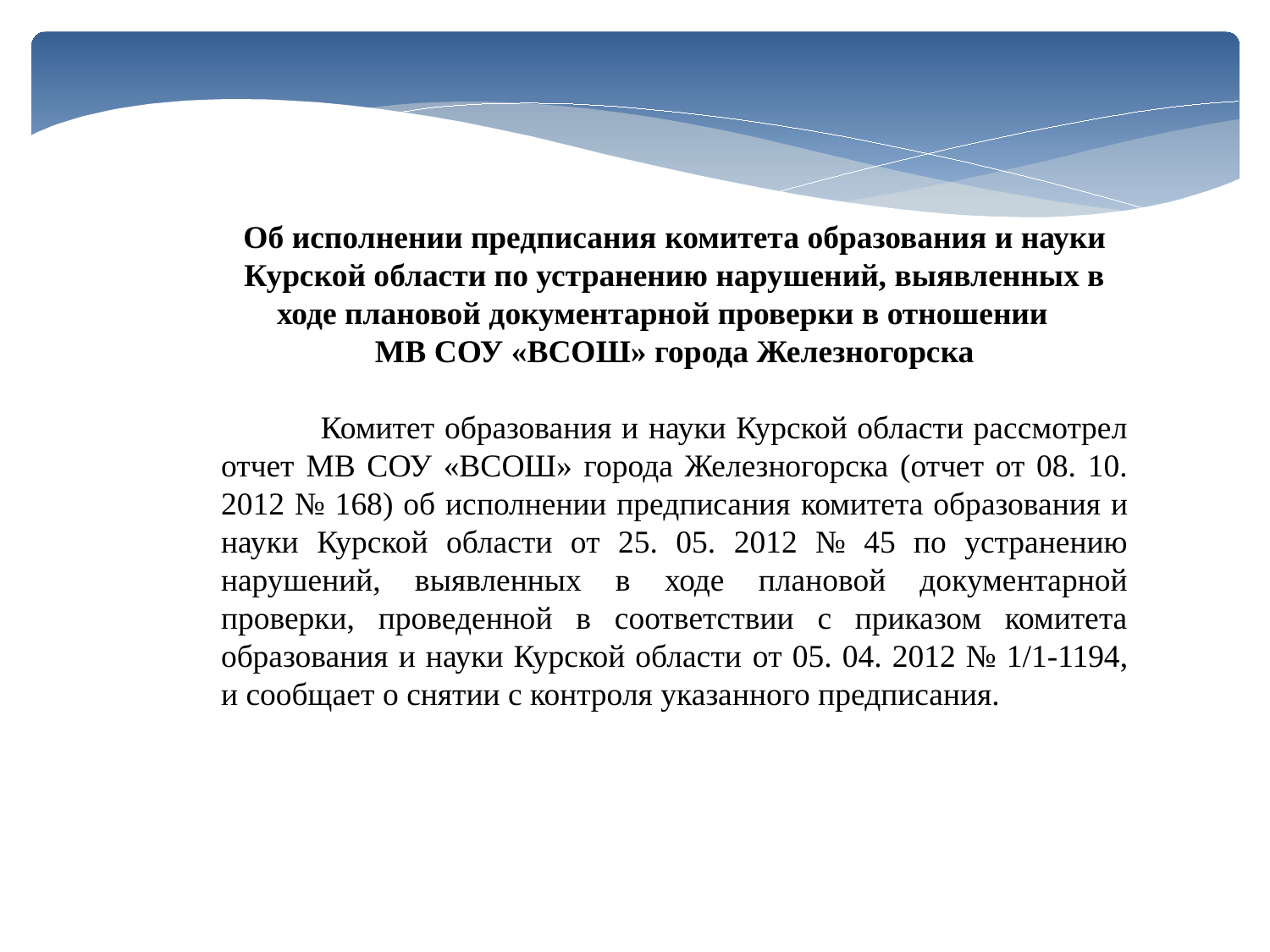

Об исполнении предписания комитета образования и науки Курской области по устранению нарушений, выявленных в ходе плановой документарной проверки в отношении
МВ СОУ «ВСОШ» города Железногорска

          Комитет образования и науки Курской области рассмотрел отчет МВ СОУ «ВСОШ» города Железногорска (отчет от 08. 10. 2012 № 168) об исполнении предписания комитета образования и науки Курской области от 25. 05. 2012 № 45 по устранению нарушений, выявленных в ходе плановой документарной проверки, проведенной в соответствии с приказом комитета образования и науки Курской области от 05. 04. 2012 № 1/1-1194, и сообщает о снятии с контроля указанного предписания.